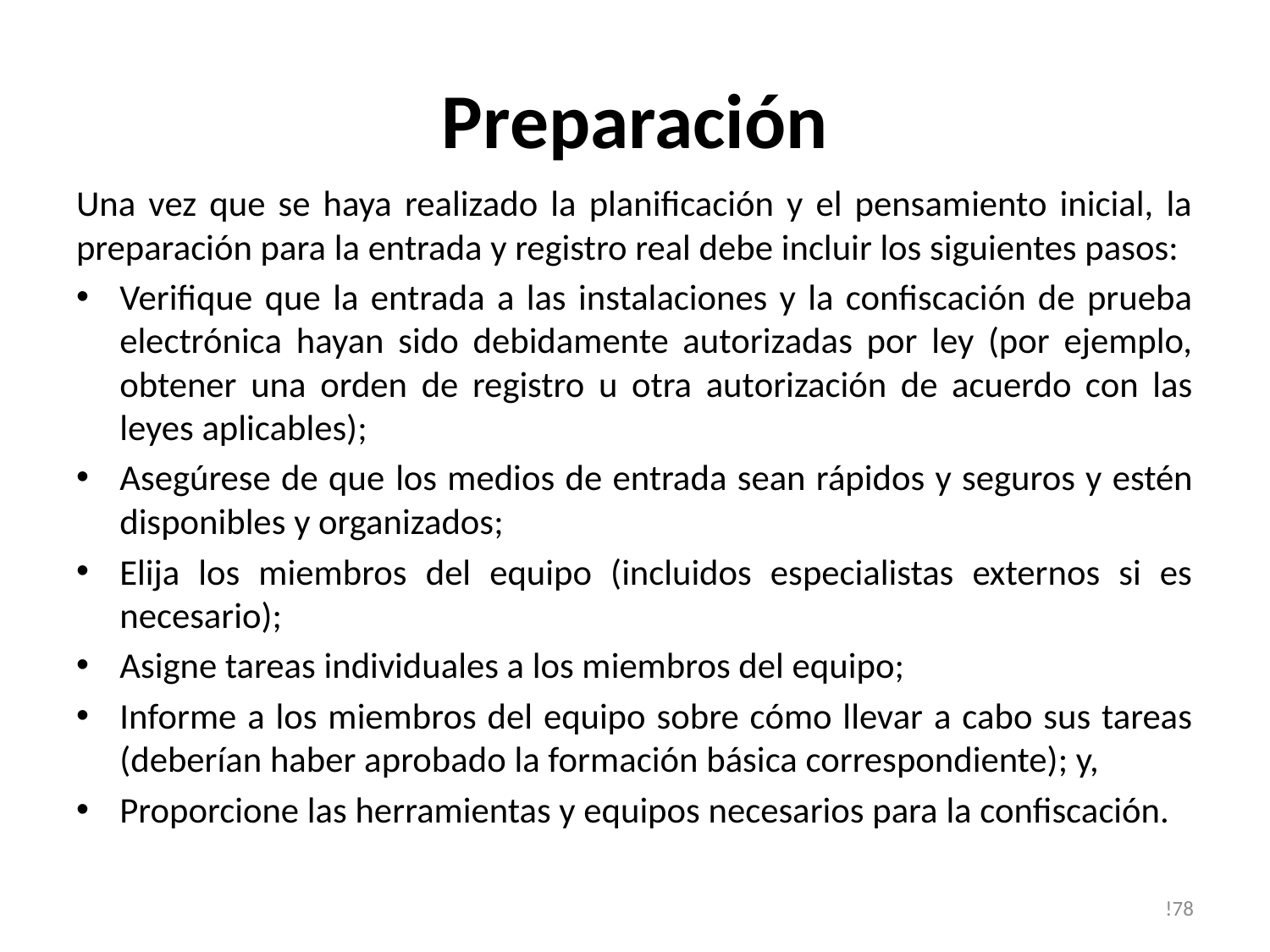

# Preparación
Una vez que se haya realizado la planificación y el pensamiento inicial, la preparación para la entrada y registro real debe incluir los siguientes pasos:
Verifique que la entrada a las instalaciones y la confiscación de prueba electrónica hayan sido debidamente autorizadas por ley (por ejemplo, obtener una orden de registro u otra autorización de acuerdo con las leyes aplicables);
Asegúrese de que los medios de entrada sean rápidos y seguros y estén disponibles y organizados;
Elija los miembros del equipo (incluidos especialistas externos si es necesario);
Asigne tareas individuales a los miembros del equipo;
Informe a los miembros del equipo sobre cómo llevar a cabo sus tareas (deberían haber aprobado la formación básica correspondiente); y,
Proporcione las herramientas y equipos necesarios para la confiscación.

!78